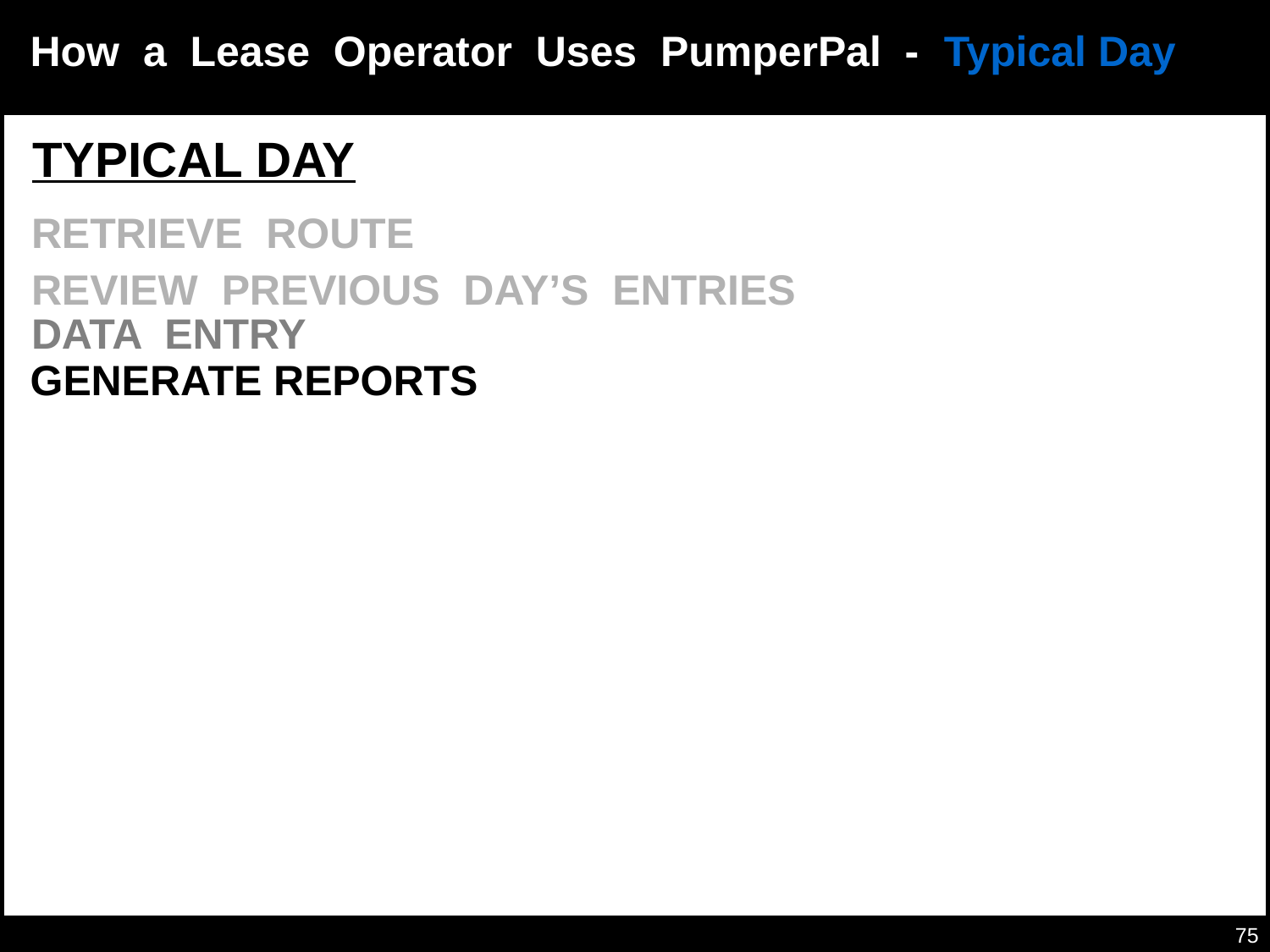

Reports
How  a  Lease  Operator  Uses  PumperPal  -  Typical Day
TYPICAL DAY
RETRIEVE  ROUTE
REVIEW  PREVIOUS  DAY’S  ENTRIES
DATA  ENTRY
GENERATE REPORTS